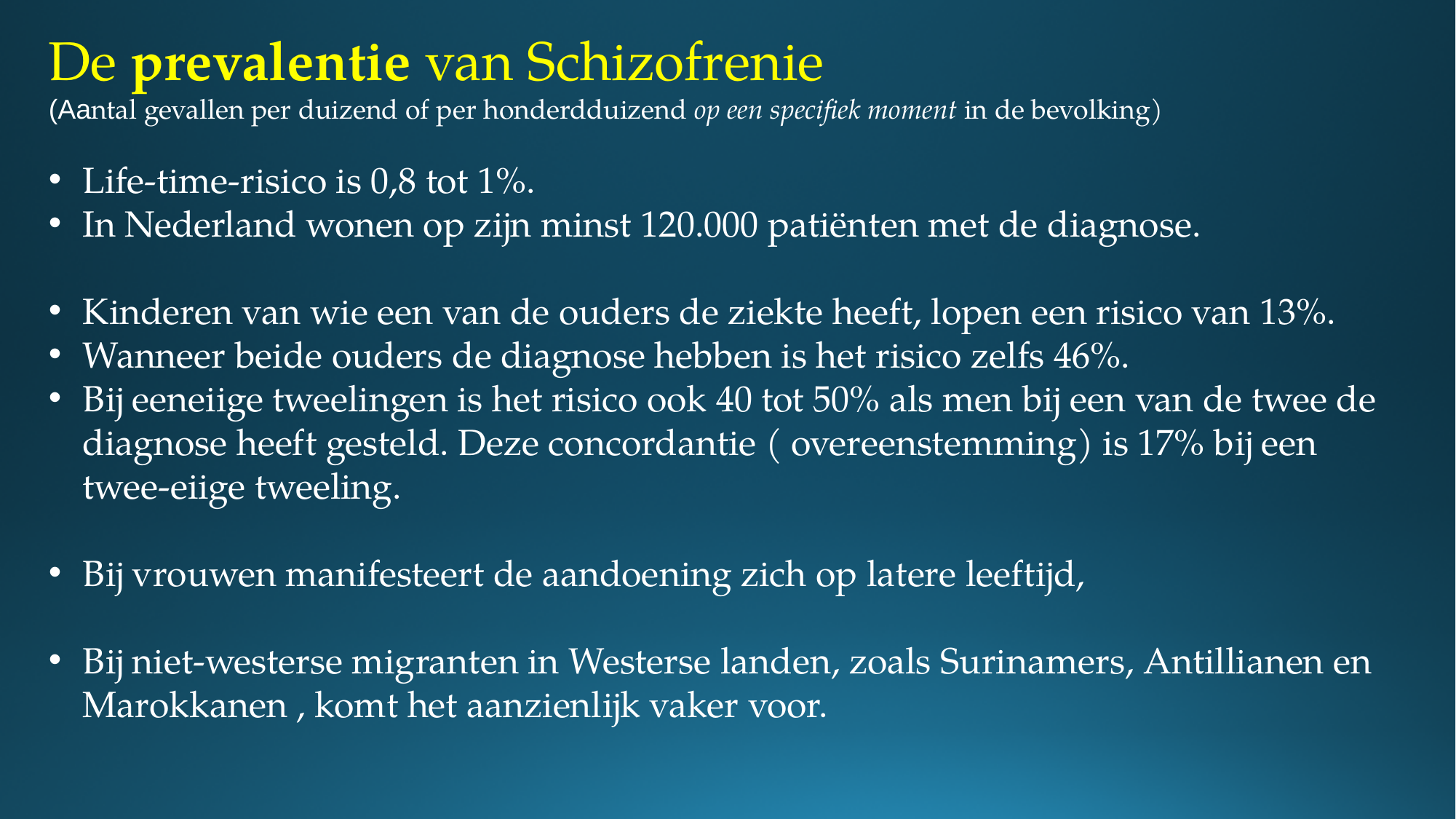

De prevalentie van Schizofrenie
(Aantal gevallen per duizend of per honderdduizend op een specifiek moment in de bevolking)

Life-time-risico is 0,8 tot 1%.
In Nederland wonen op zijn minst 120.000 patiënten met de diagnose.

Kinderen van wie een van de ouders de ziekte heeft, lopen een risico van 13%.
Wanneer beide ouders de diagnose hebben is het risico zelfs 46%.
Bij eeneiige tweelingen is het risico ook 40 tot 50% als men bij een van de twee de diagnose heeft gesteld. Deze concordantie ( overeenstemming) is 17% bij een twee-eiige tweeling.

Bij vrouwen manifesteert de aandoening zich op latere leeftijd,

Bij niet-westerse migranten in Westerse landen, zoals Surinamers, Antillianen en Marokkanen , komt het aanzienlijk vaker voor.